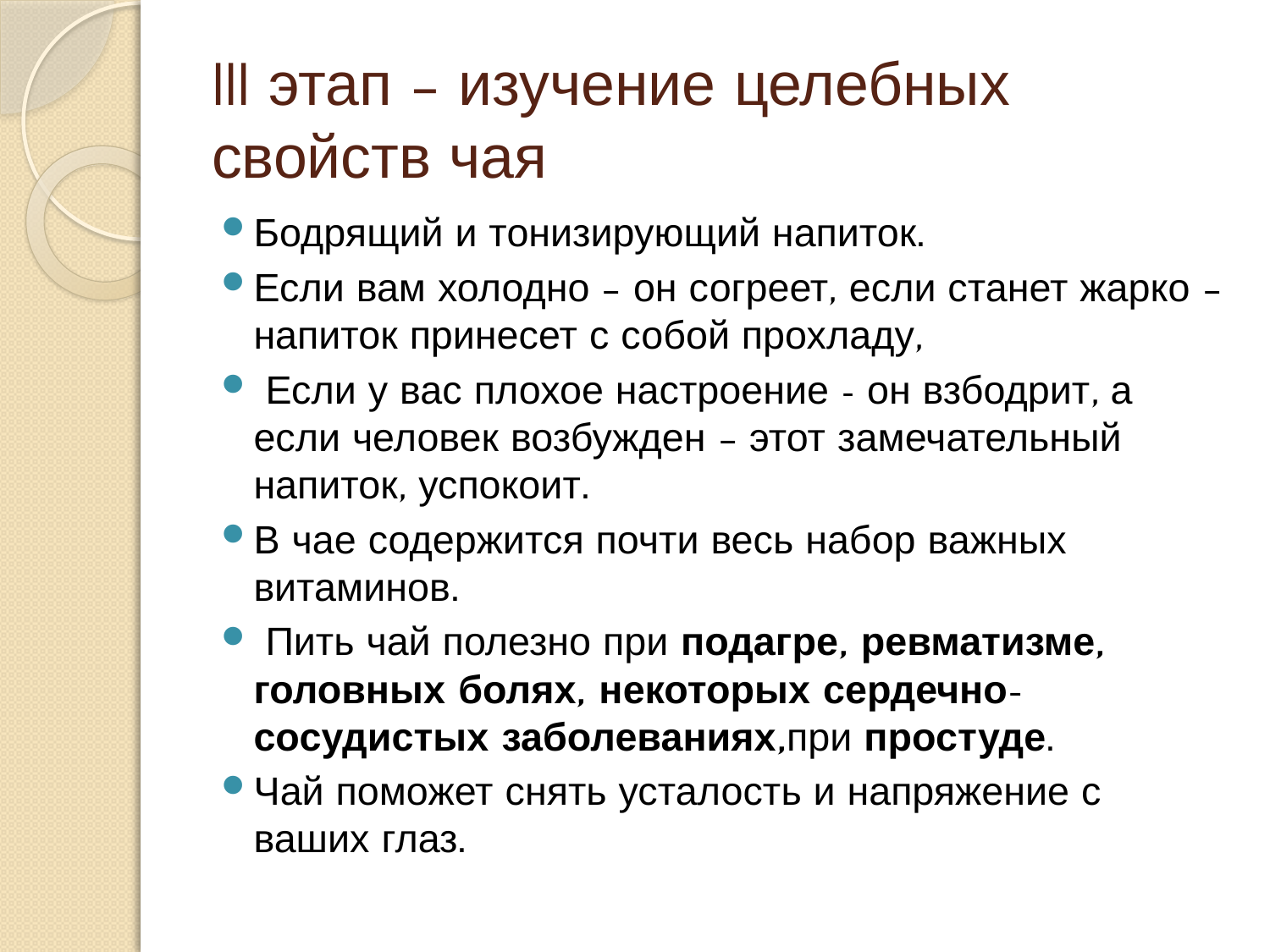

# III этап – изучение целебных свойств чая
Бодрящий и тонизирующий напиток.
Если вам холодно – он согреет, если станет жарко – напиток принесет с собой прохладу,
 Если у вас плохое настроение - он взбодрит, а если человек возбужден – этот замечательный напиток, успокоит.
В чае содержится почти весь набор важных витаминов.
 Пить чай полезно при подагре, ревматизме, головных болях, некоторых сердечно-сосудистых заболеваниях,при простуде.
Чай поможет снять усталость и напряжение с ваших глаз.